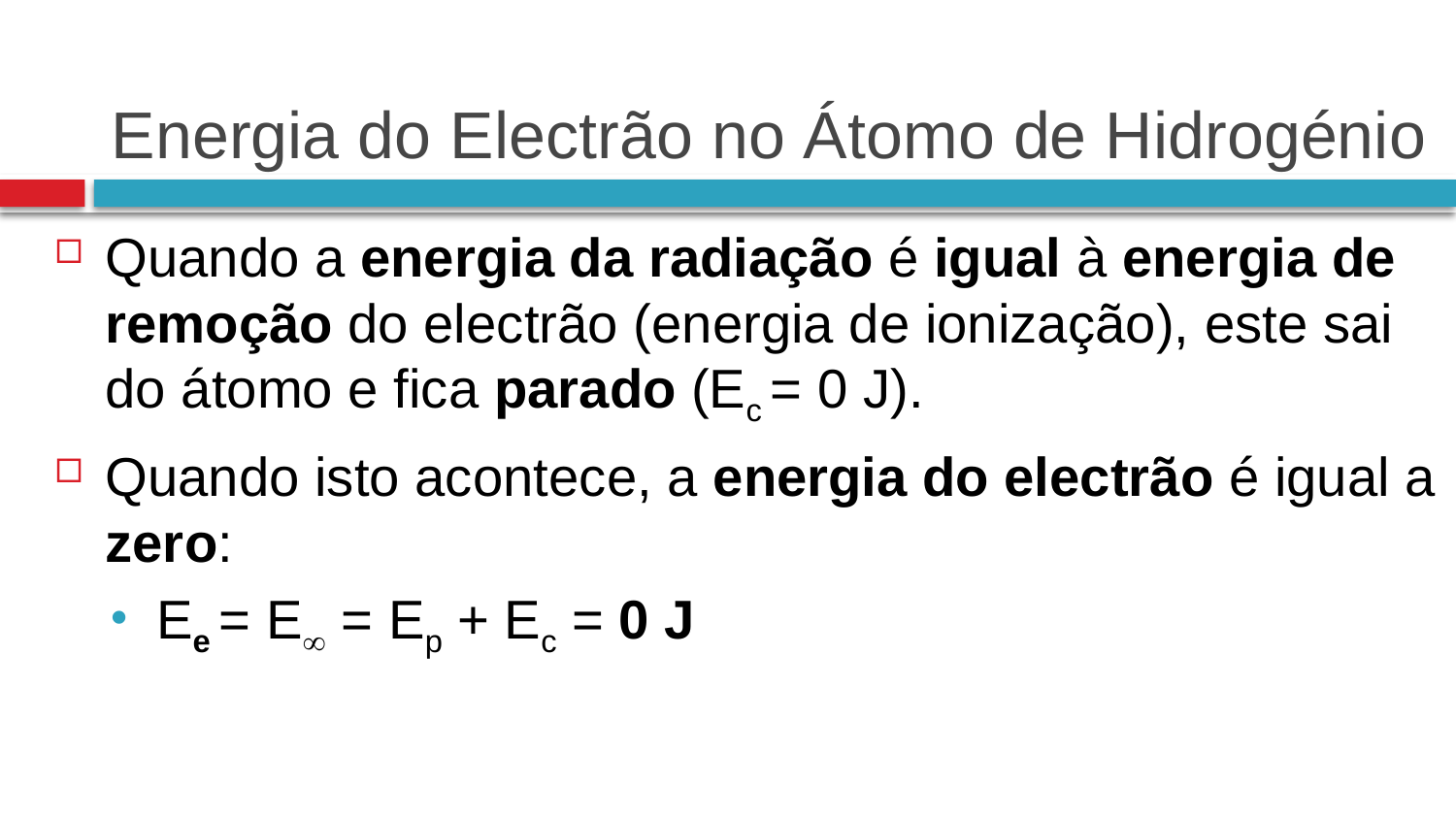

# Energia do Electrão no Átomo de Hidrogénio
Quando a energia da radiação é igual à energia de remoção do electrão (energia de ionização), este sai do átomo e fica parado (Ec = 0 J).
Quando isto acontece, a energia do electrão é igual a zero:
Ee = E∞ = Ep + Ec = 0 J